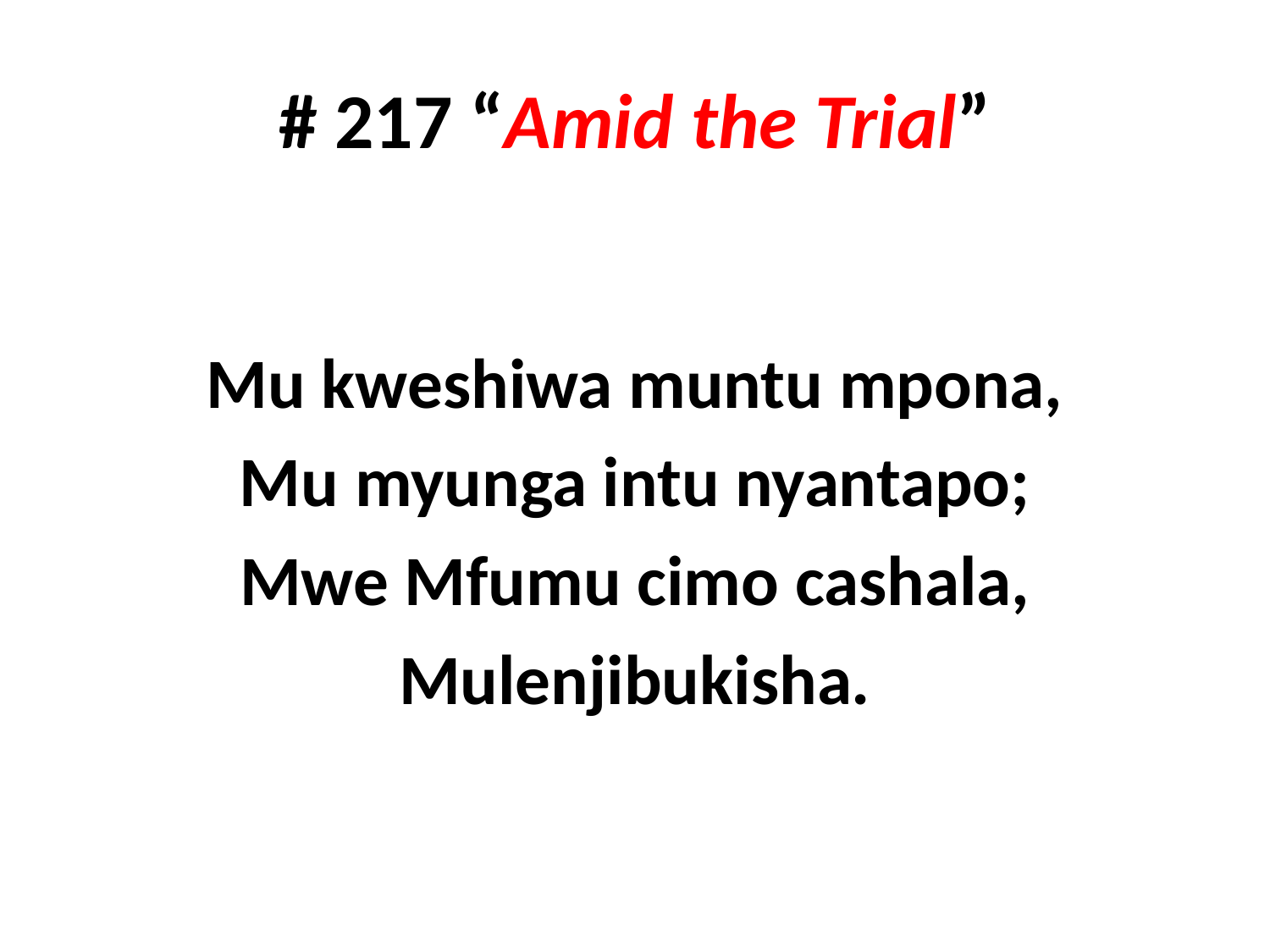

# # 217 “Amid the Trial”

Mu kweshiwa muntu mpona,
Mu myunga intu nyantapo;
Mwe Mfumu cimo cashala,
Mulenjibukisha.